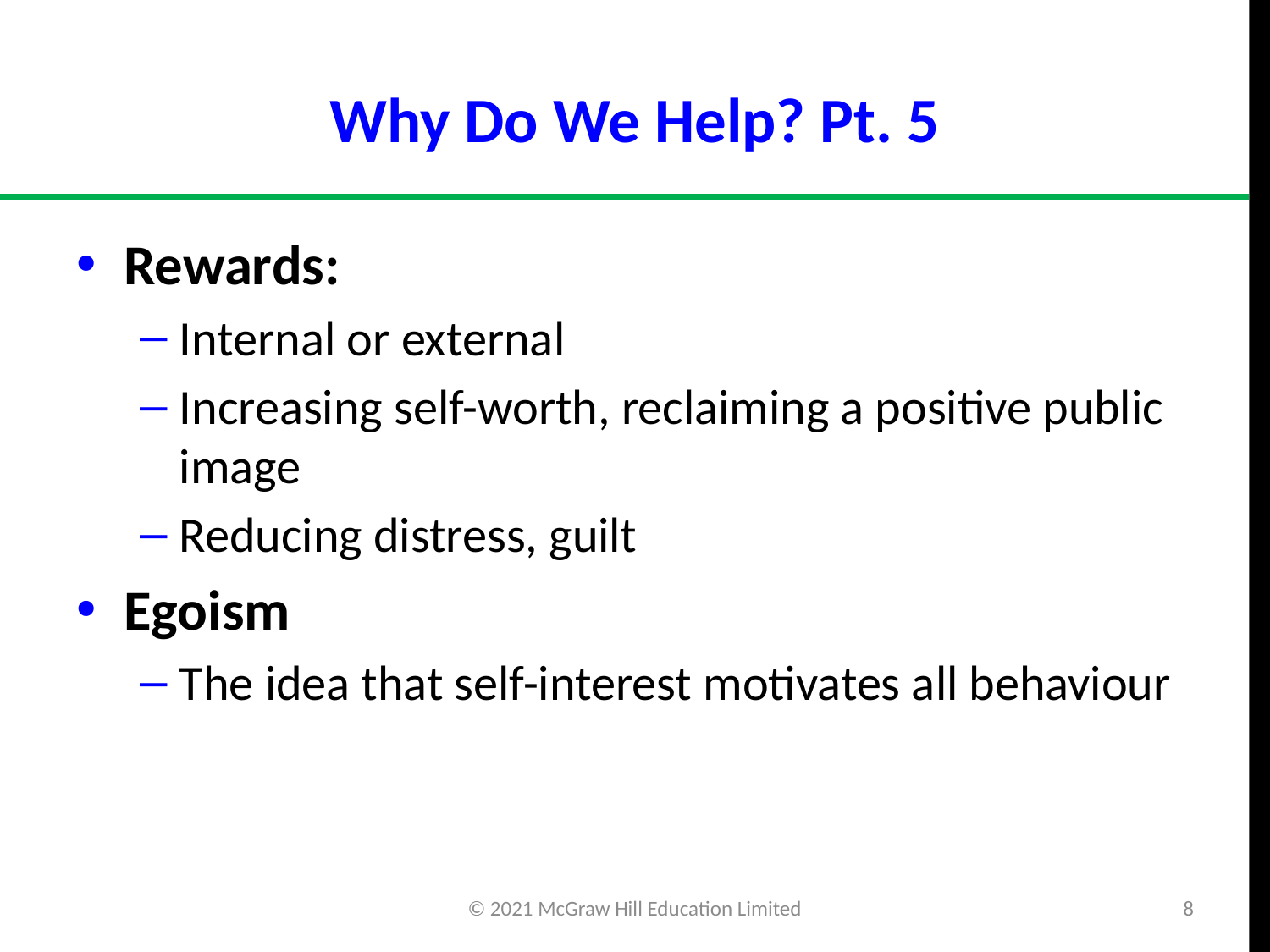

# Why Do We Help? Pt. 5
Rewards:
Internal or external
Increasing self-worth, reclaiming a positive public image
Reducing distress, guilt
Egoism
The idea that self-interest motivates all behaviour
© 2021 McGraw Hill Education Limited
8